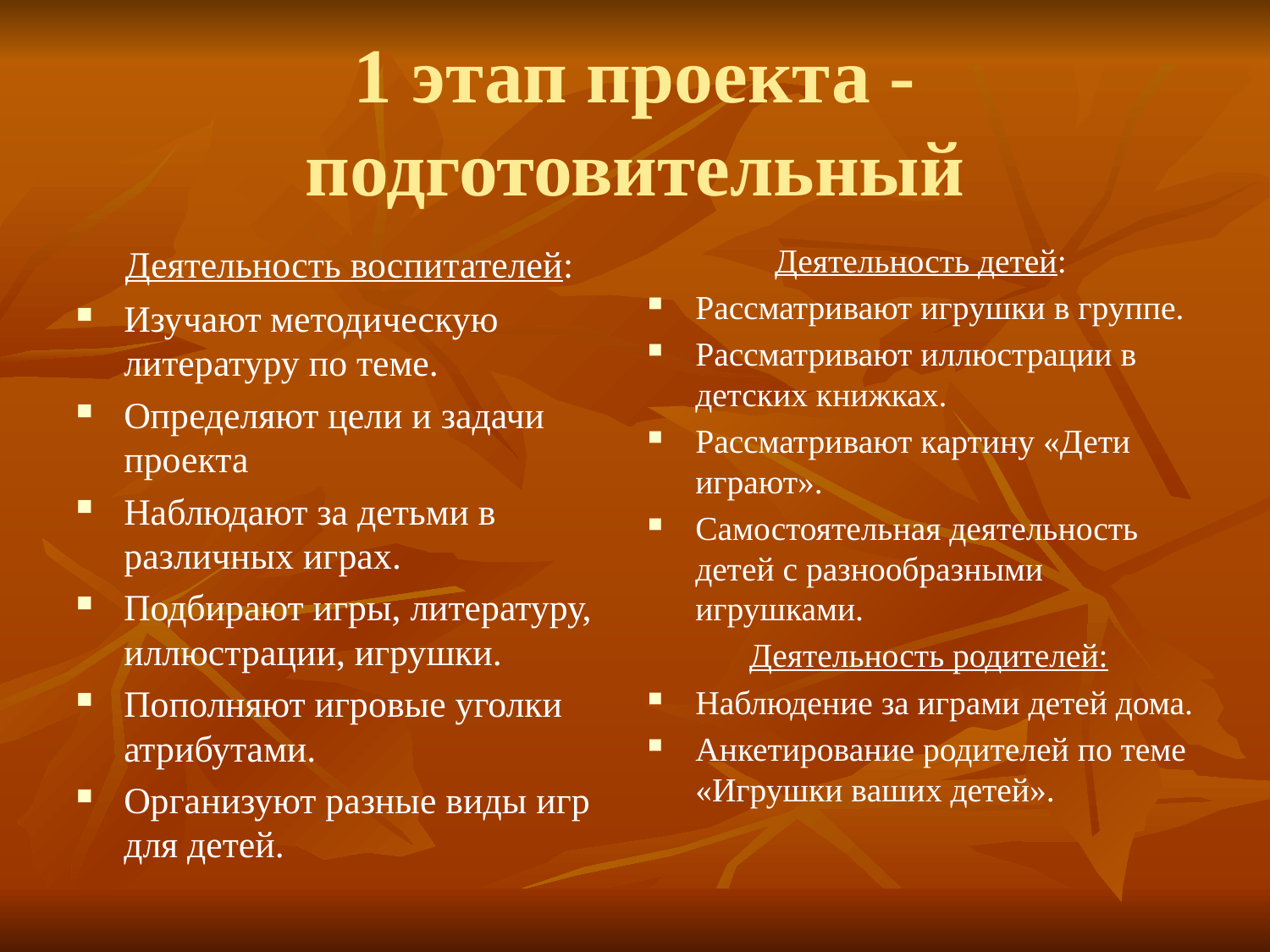

# 1 этап проекта - подготовительный
    Деятельность воспитателей:
Изучают методическую литературу по теме.
Определяют цели и задачи проекта
Наблюдают за детьми в различных играх.
Подбирают игры, литературу, иллюстрации, игрушки.
Пополняют игровые уголки атрибутами.
Организуют разные виды игр для детей.
Деятельность детей:
Рассматривают игрушки в группе.
Рассматривают иллюстрации в детских книжках.
Рассматривают картину «Дети  играют».
Самостоятельная деятельность детей с разнообразными игрушками.
            Деятельность родителей:
Наблюдение за играми детей дома.
Анкетирование родителей по теме «Игрушки ваших детей».